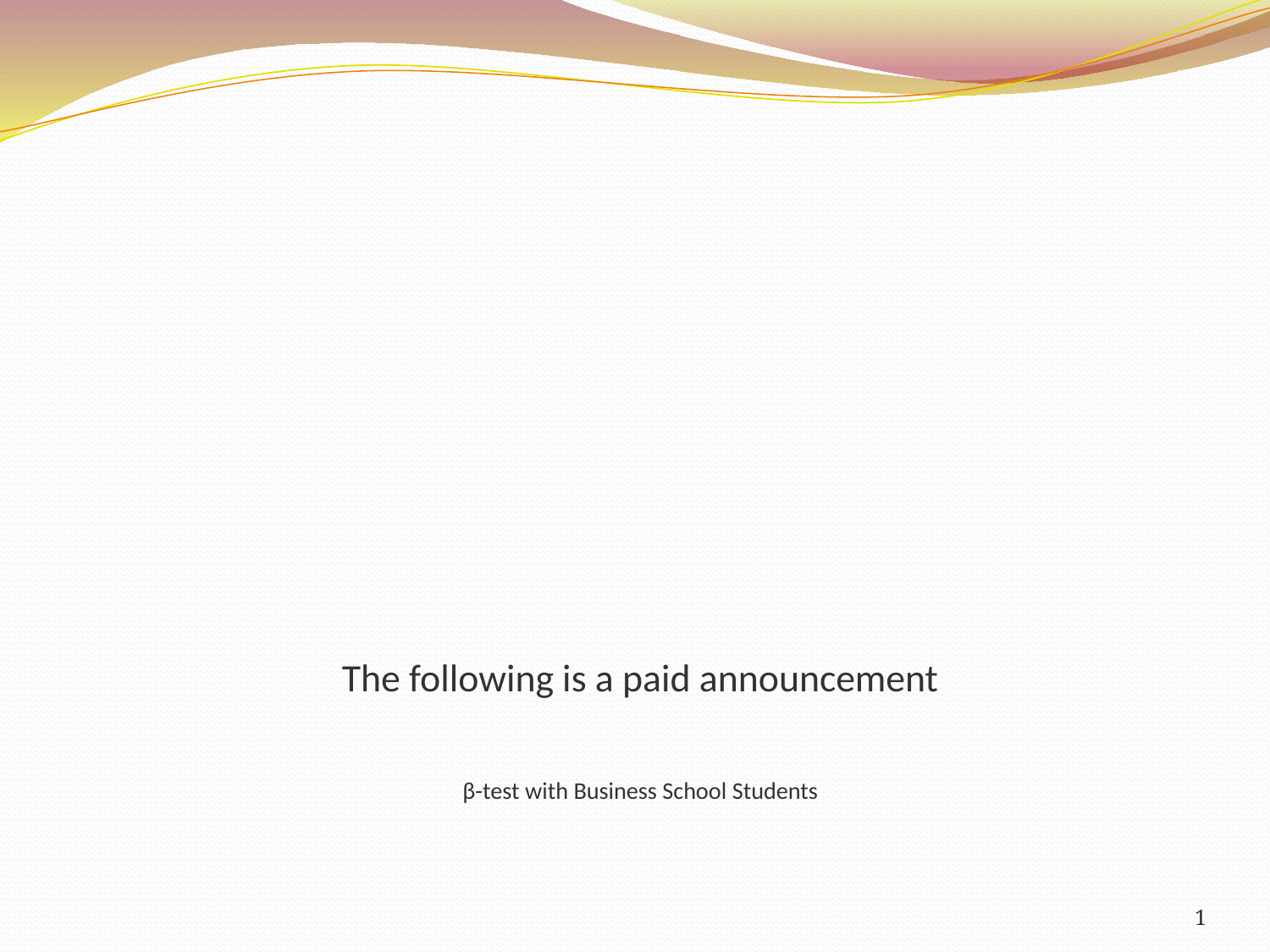

# The following is a paid announcement β-test with Business School Students
1